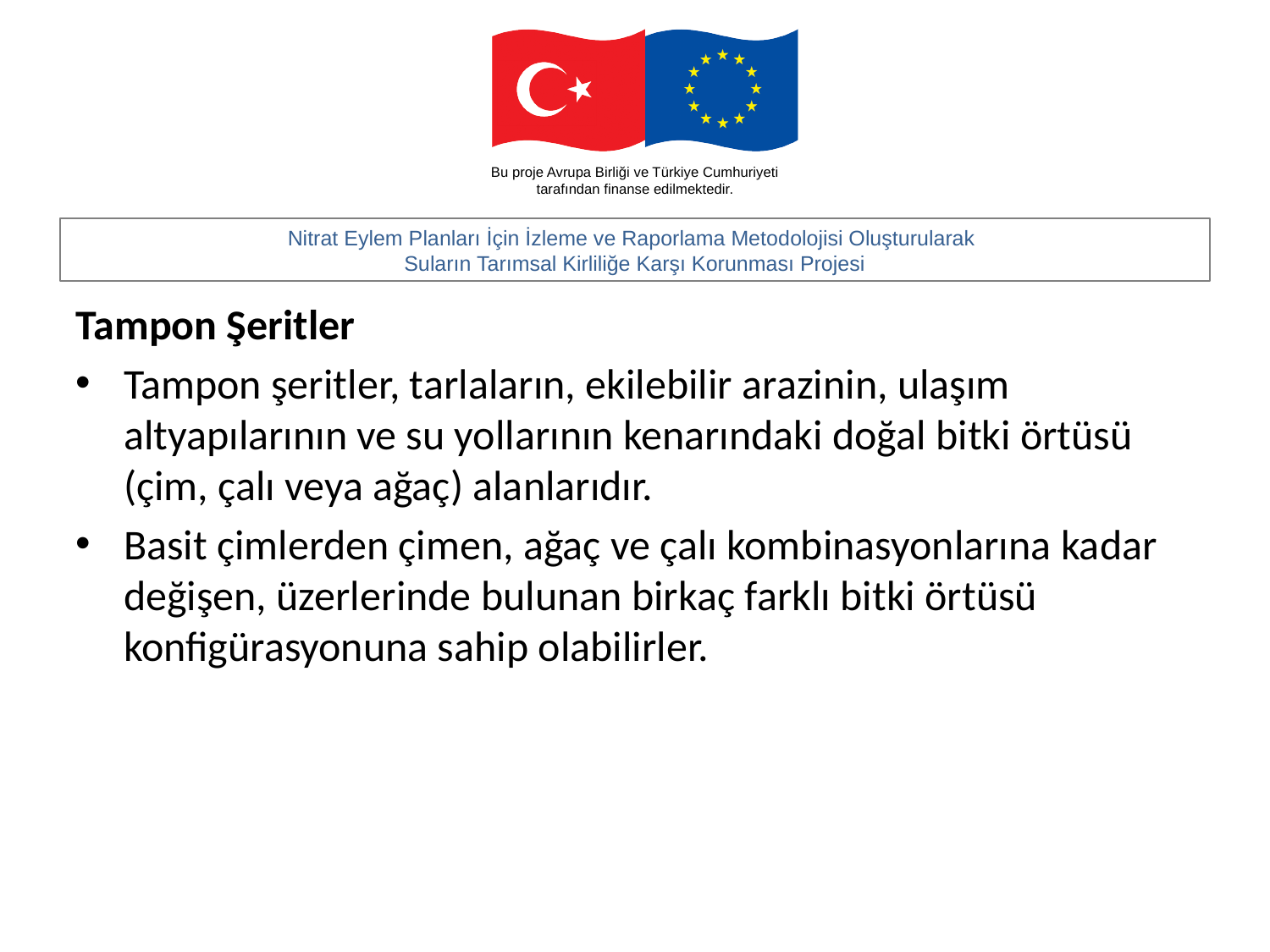

#
Tampon Şeritler
Tampon şeritler, tarlaların, ekilebilir arazinin, ulaşım altyapılarının ve su yollarının kenarındaki doğal bitki örtüsü (çim, çalı veya ağaç) alanlarıdır.
Basit çimlerden çimen, ağaç ve çalı kombinasyonlarına kadar değişen, üzerlerinde bulunan birkaç farklı bitki örtüsü konfigürasyonuna sahip olabilirler.